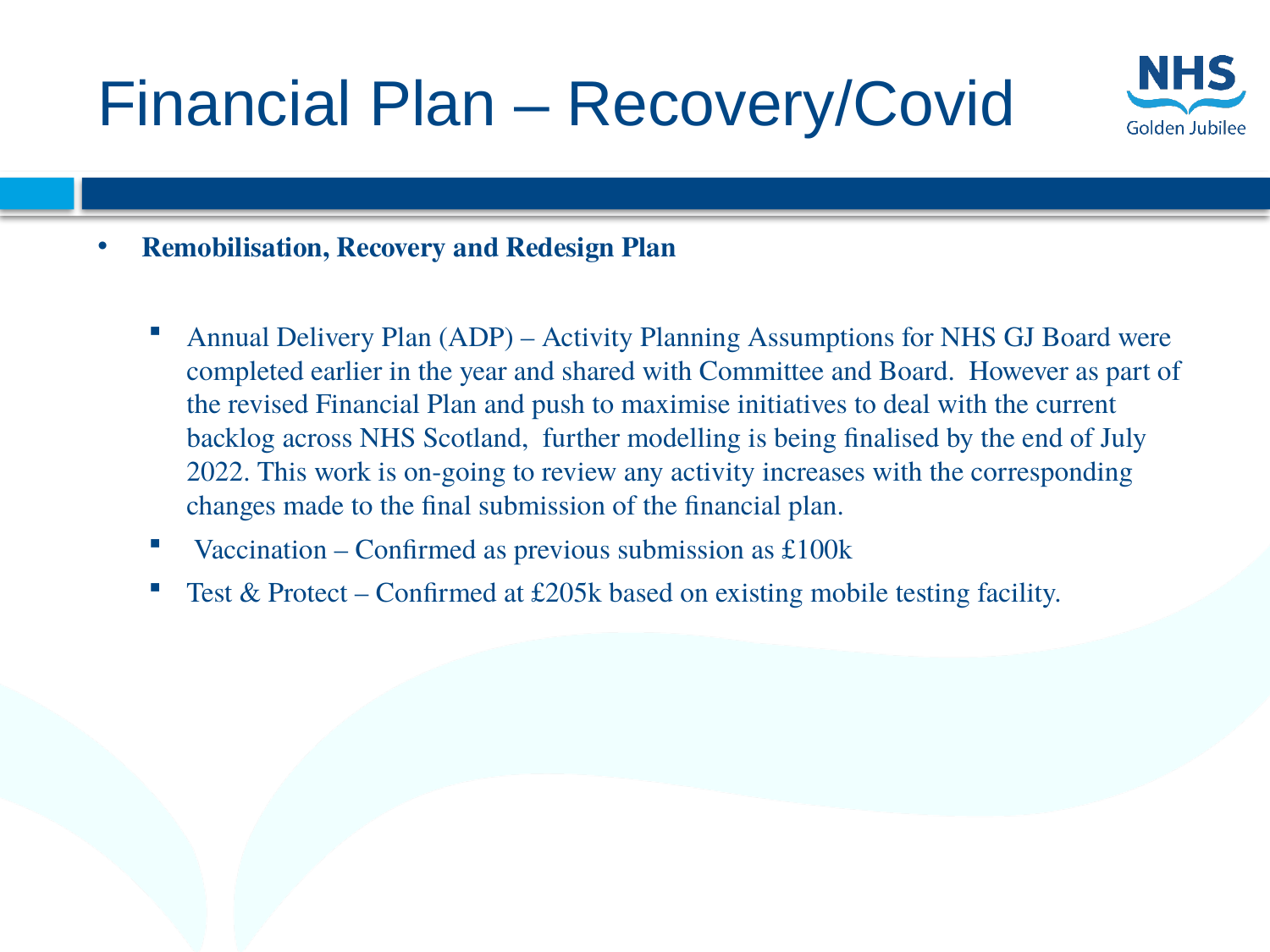

# Financial Plan – Recovery/Covid
Remobilisation, Recovery and Redesign Plan

Annual Delivery Plan (ADP) – Activity Planning Assumptions for NHS GJ Board were completed earlier in the year and shared with Committee and Board.  However as part of the revised Financial Plan and push to maximise initiatives to deal with the current backlog across NHS Scotland,  further modelling is being finalised by the end of July 2022. This work is on-going to review any activity increases with the corresponding changes made to the final submission of the financial plan.
 Vaccination – Confirmed as previous submission as £100k
Test & Protect – Confirmed at £205k based on existing mobile testing facility.